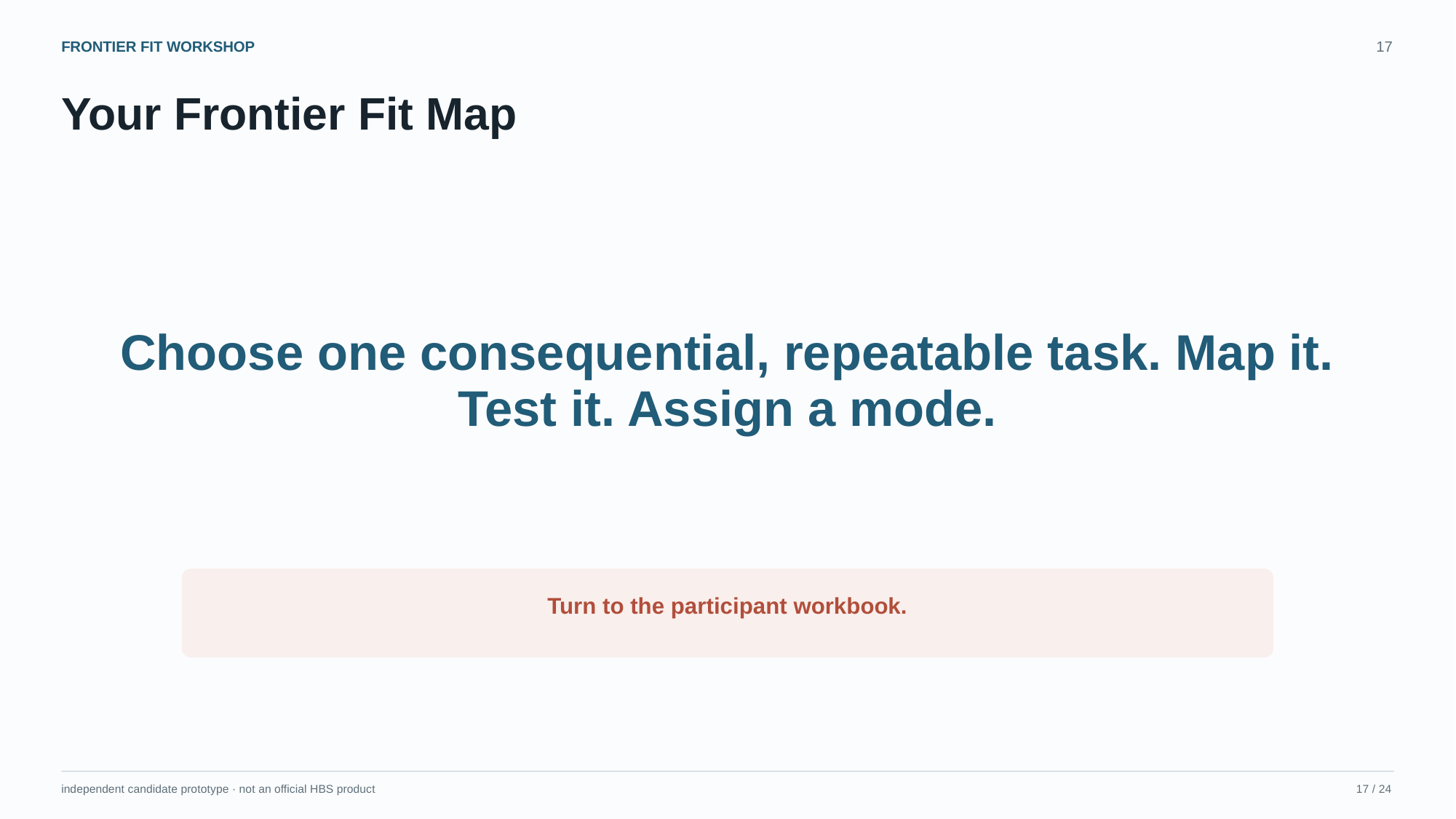

FRONTIER FIT WORKSHOP
17
Your Frontier Fit Map
Choose one consequential, repeatable task. Map it. Test it. Assign a mode.

Turn to the participant workbook.
independent candidate prototype · not an official HBS product
17 / 24